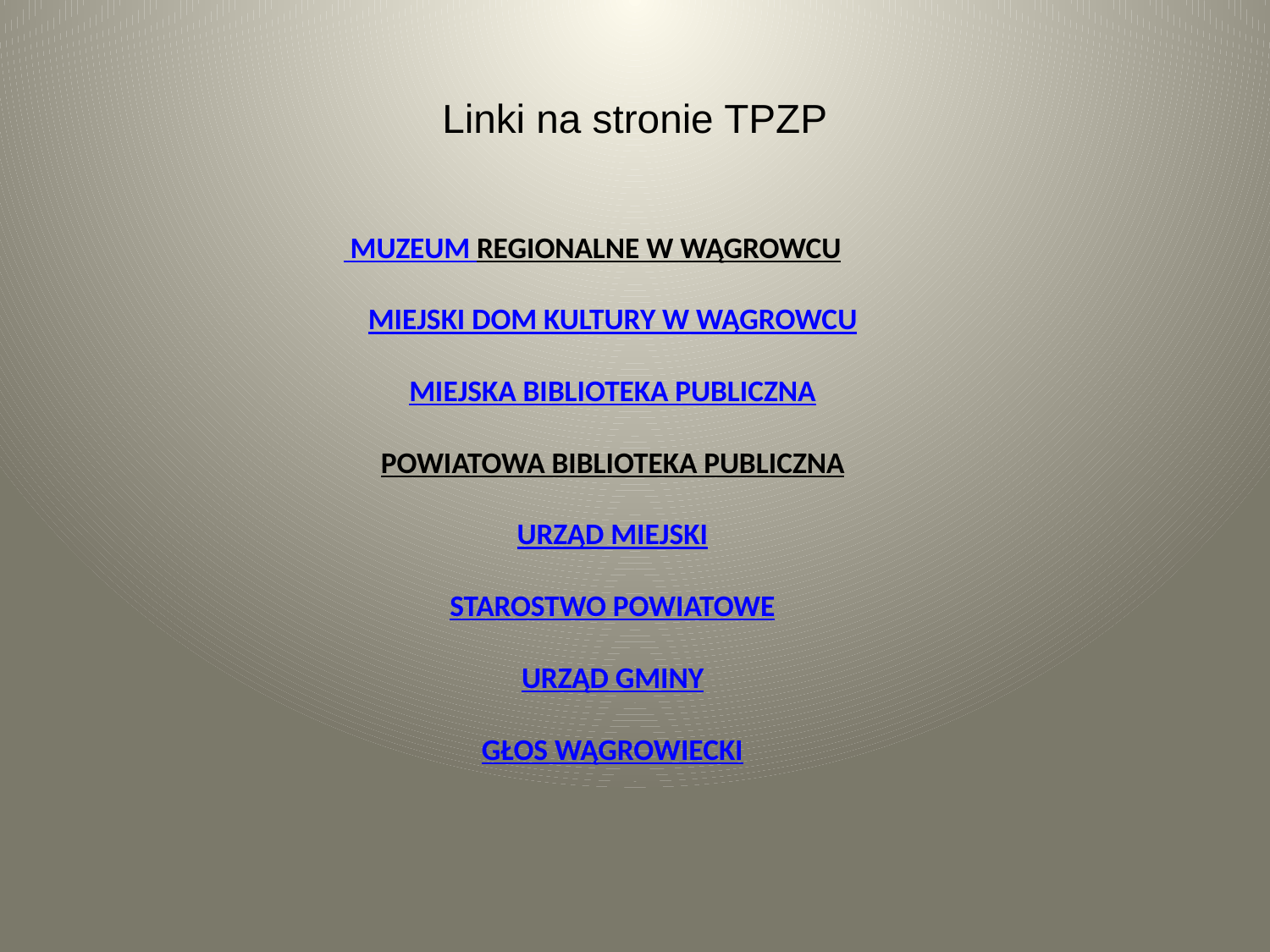

# Linki na stronie TPZP
 MUZEUM REGIONALNE W WĄGROWCU
MIEJSKI DOM KULTURY W WĄGROWCU
MIEJSKA BIBLIOTEKA PUBLICZNA
POWIATOWA BIBLIOTEKA PUBLICZNA
URZĄD MIEJSKI
STAROSTWO POWIATOWE
URZĄD GMINY
GŁOS WĄGROWIECKI